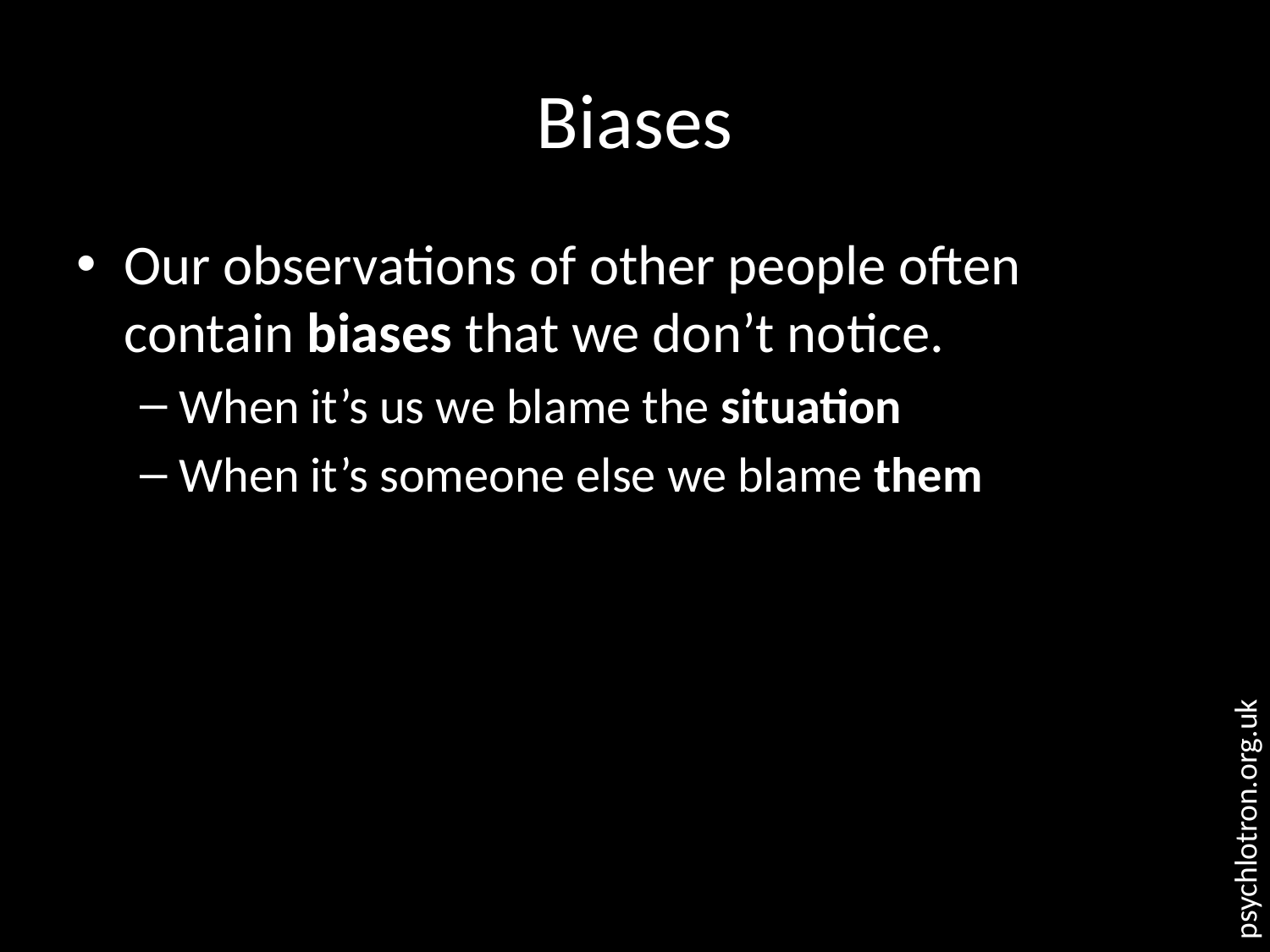

# Biases
Our observations of other people often contain biases that we don’t notice.
When it’s us we blame the situation
When it’s someone else we blame them